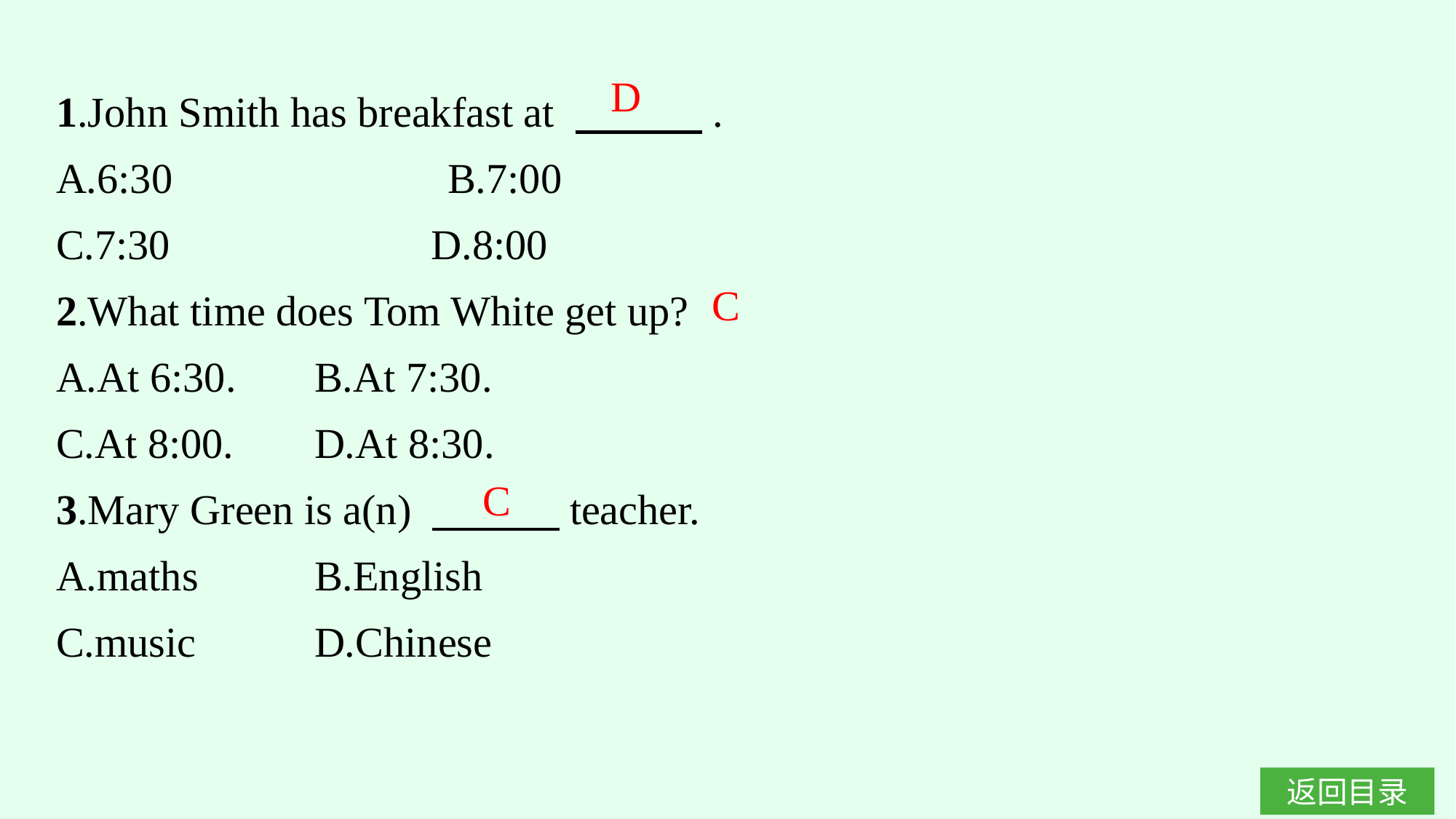

1.John Smith has breakfast at 　　　.
A.6:30　　　　　　B.7:00
C.7:30			D.8:00
2.What time does Tom White get up?
A.At 6:30.	B.At 7:30.
C.At 8:00.	D.At 8:30.
3.Mary Green is a(n) 　　　teacher.
A.maths	B.English
C.music		D.Chinese
D
C
C